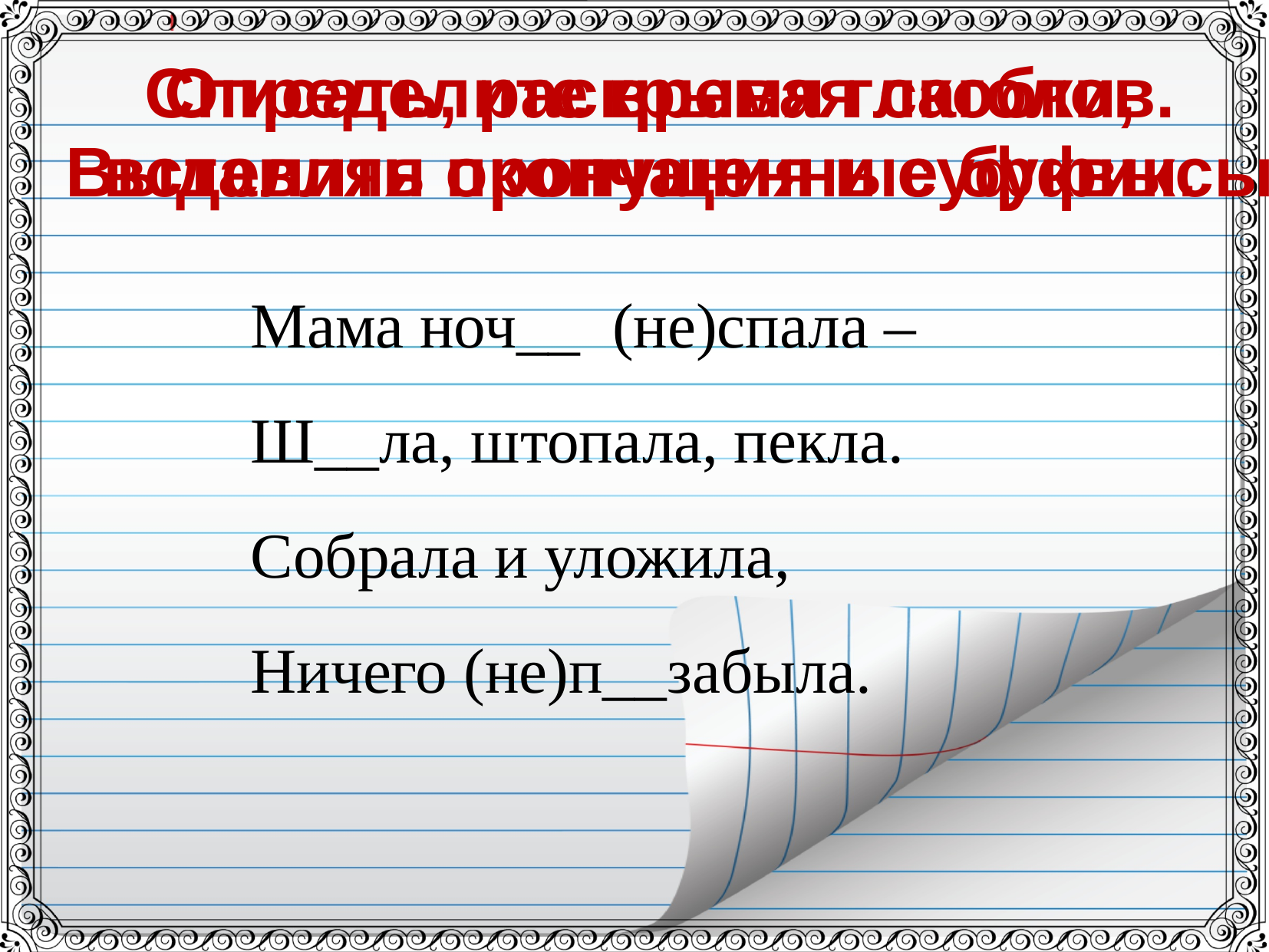

Определите время глаголов.
 Выделить окончания и суффиксы.
Списать, раскрывая скобки,
вставляя пропущенные буквы.
Мама ноч__  (не)спала –
Ш__ла, штопала, пекла.
Собрала и уложила,
Ничего (не)п__забыла.